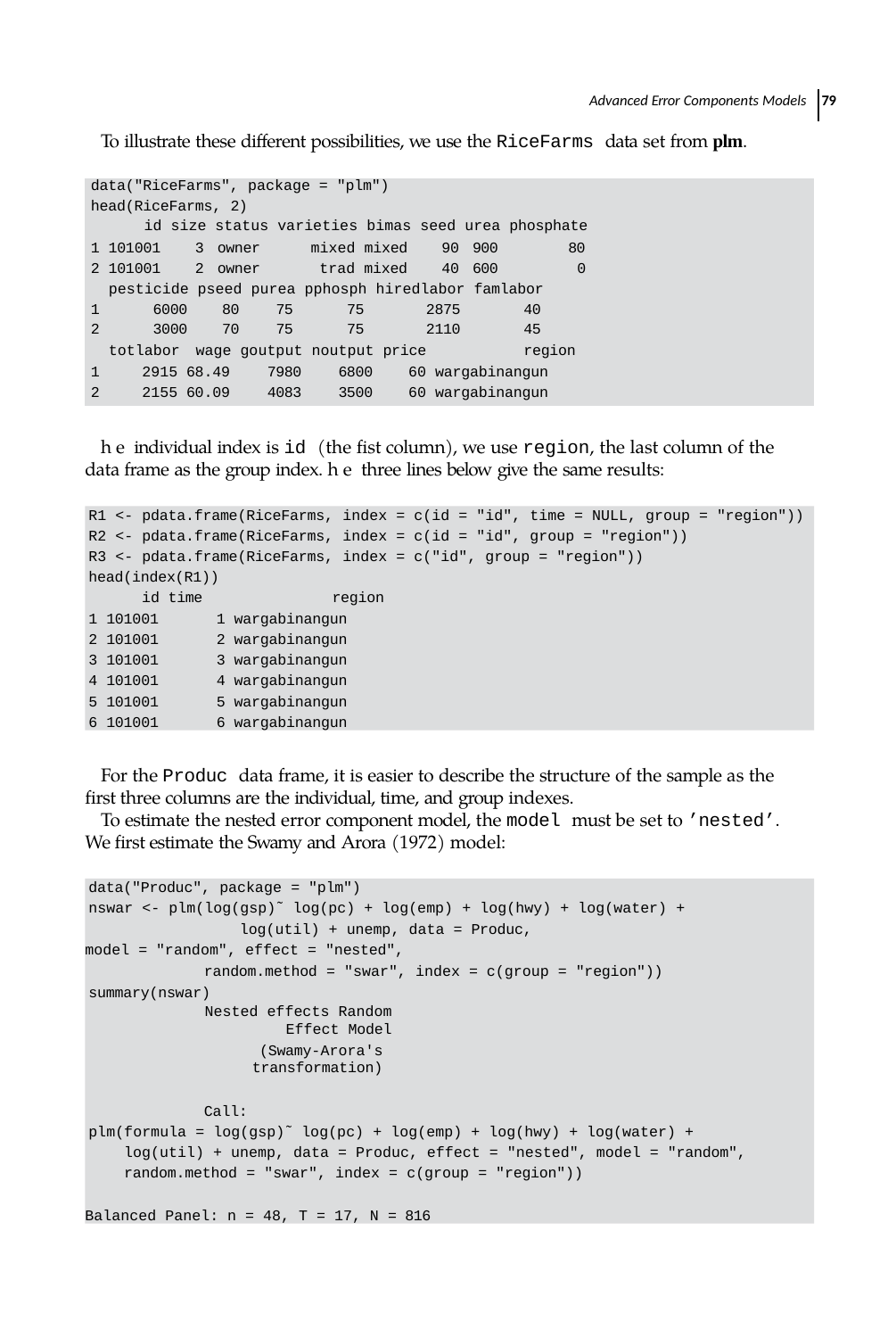

Advanced Error Components Models  79

To illustrate these different possibilities, we use the RiceFarms data set from plm.

| data("RiceFarms", package = "plm") head(RiceFarms, 2) id size status varieties bimas seed urea phosphate |  |  |  |  |  |  |
| --- | --- | --- | --- | --- | --- | --- |
| 1 101001 |  | 3 owner | mixed mixed |  | 90 900 | 80 |
| 2 101001 |  | 2 owner | trad mixed |  | 40 600 | 0 |
| pesticide pseed purea pphosph hiredlabor famlabor |  |  |  |  |  |  |
| 1 | 6000 | 80 | 75 | 75 | 2875 | 40 |
| 2 | 3000 | 70 | 75 | 75 | 2110 | 45 |
| totlabor wage goutput noutput price region |  |  |  |  |  |  |
| 1 | 2915 68.49 |  | 7980 | 6800 | 60 wargabinangun |  |
| 2 | 2155 60.09 |  | 4083 | 3500 | 60 wargabinangun |  |
he individual index is id (the ﬁst column), we use region, the last column of the data frame as the group index. he three lines below give the same results:
R1 <- pdata.frame(RiceFarms, index = c(id = "id", time = NULL, group = "region"))
R2 <- pdata.frame(RiceFarms, index = c(id = "id", group = "region")) R3 <- pdata.frame(RiceFarms, index = c("id", group = "region")) head(index(R1))
id time	region
101001	1 wargabinangun
101001	2 wargabinangun
101001	3 wargabinangun
101001	4 wargabinangun
101001	5 wargabinangun
101001	6 wargabinangun
For the Produc data frame, it is easier to describe the structure of the sample as the ﬁrst three columns are the individual, time, and group indexes.
To estimate the nested error component model, the model must be set to ’nested’. We ﬁrst estimate the Swamy and Arora (1972) model:
data("Produc", package = "plm")
nswar <- plm(log(gsp) ̃ log(pc) + log(emp) + log(hwy) + log(water) + log(util) + unemp, data = Produc,
model = "random", effect = "nested",
random.method = "swar", index = c(group = "region")) summary(nswar)
Nested effects Random Effect Model
(Swamy-Arora's transformation)

Call:
plm(formula = log(gsp) ̃ log(pc) + log(emp) + log(hwy) + log(water) + log(util) + unemp, data = Produc, effect = "nested", model = "random", random.method = "swar", index = c(group = "region"))

Balanced Panel: n = 48, T = 17, N = 816